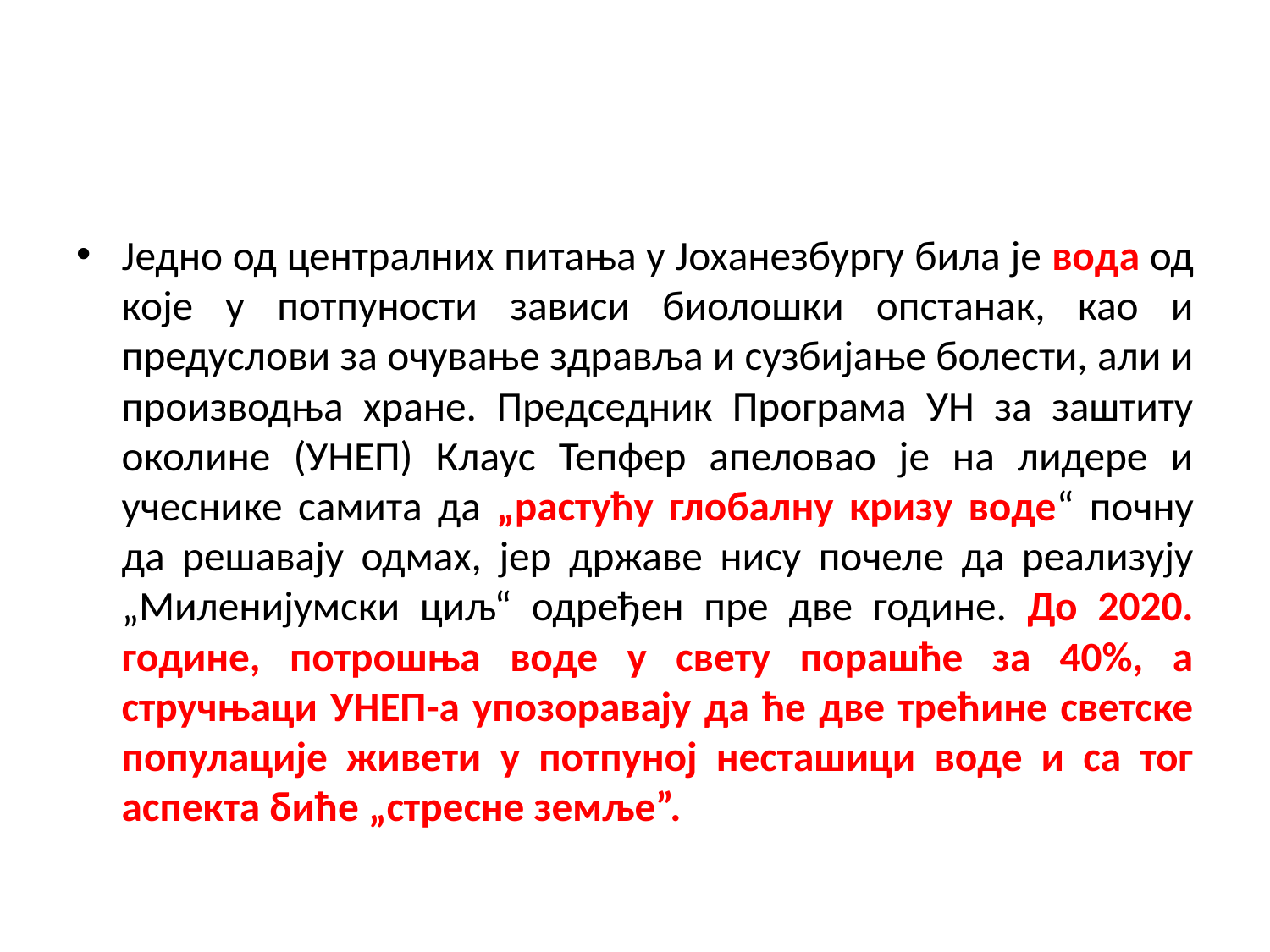

#
Једно од централних питања у Јоханезбургу била је вода од које у потпуности зависи биолошки опстанак, као и предуслови за очување здравља и сузбијање болести, али и производња хране. Председник Програма УН за заштиту околине (УНЕП) Клаус Тепфер апеловао је на лидере и учеснике самита да „растућу глобалну кризу воде“ почну да решавају одмах, јер државе нису почеле да реализују „Миленијумски циљ“ одређен пре две године. До 2020. године, потрошња воде у свету порашће за 40%, а стручњаци УНЕП-а упозоравају да ће две трећине светске популације живети у потпуној несташици воде и са тог аспекта биће „стресне земље”.